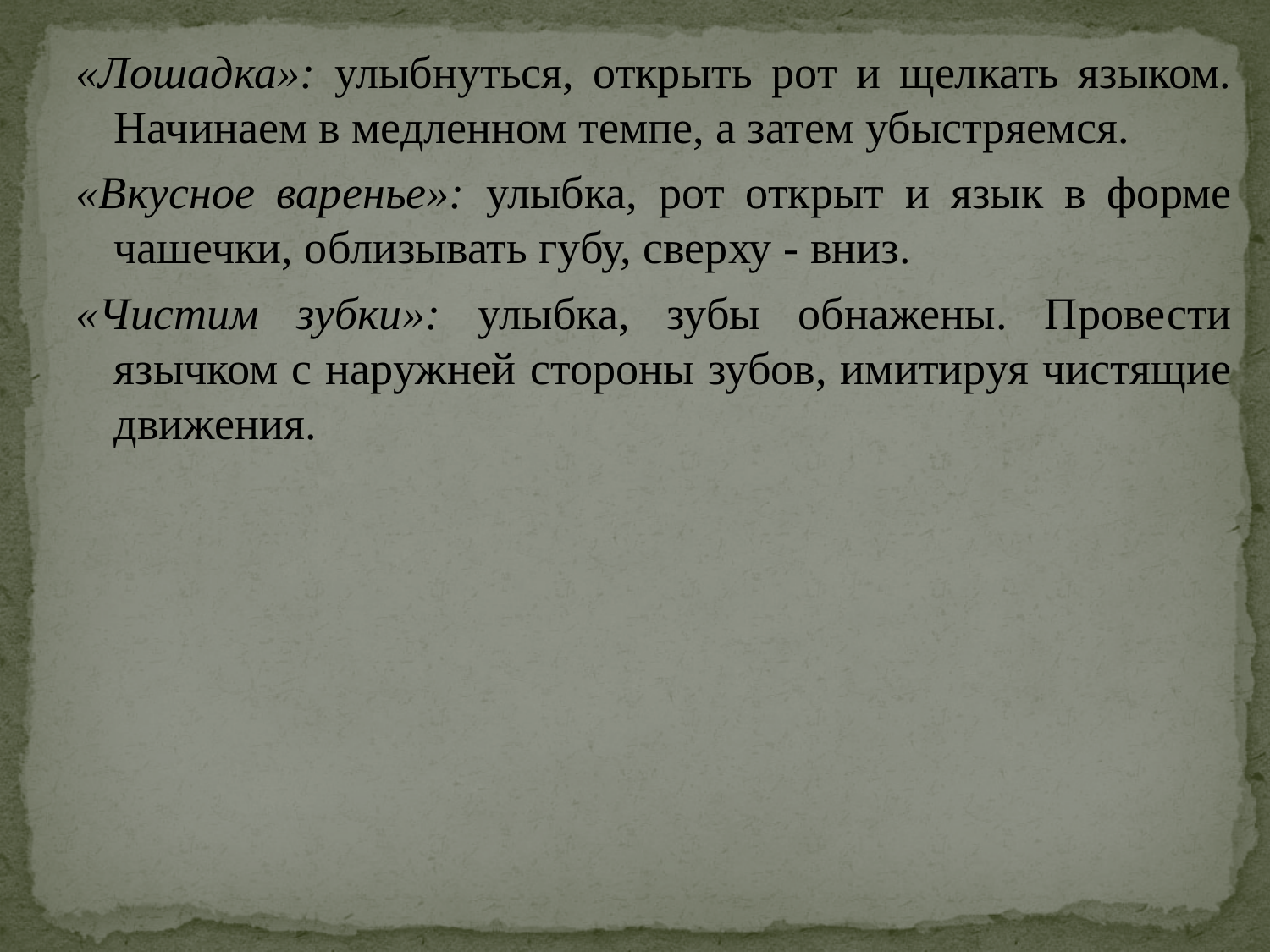

«Лошадка»: улыбнуться, открыть рот и щелкать языком. Начинаем в медленном темпе, а затем убыстряемся.
«Вкусное варенье»: улыбка, рот открыт и язык в форме чашечки, облизывать губу, сверху - вниз.
«Чистим зубки»: улыбка, зубы обнажены. Провести язычком с наружней стороны зубов, имитируя чистящие движения.